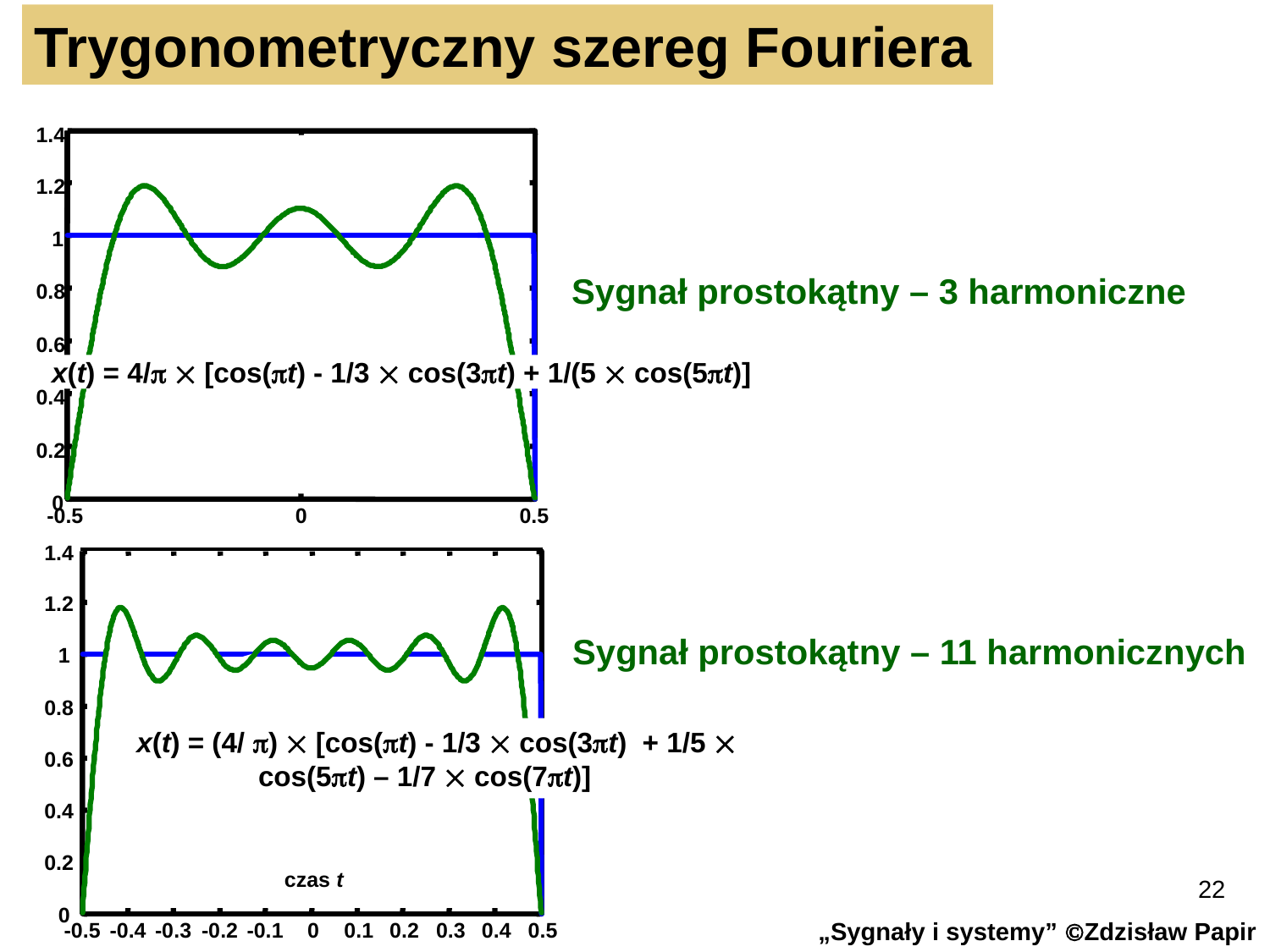

Trygonometryczny szereg Fouriera
1.4

1.2

1

0.8

0.6

x(t) = 4/π × [cos(πt) - 1/3 × cos(3πt) + 1/(5 × cos(5πt)]
0.4

0.2

0

-0.5
0
0.5
Sygnał prostokątny – 3 harmoniczne
1.4

1.2

1

0.8

0.6

0.4

0.2

czas t
0

-0.5
-0.4
-0.3
-0.2
-0.1
0
0.1
0.2
0.3
0.4
0.5

Sygnał prostokątny – 11 harmonicznych
x(t) = (4/ π) × [cos(πt) - 1/3 × cos(3πt)  + 1/5 × cos(5πt) – 1/7 × cos(7πt)]
22
„Sygnały i systemy” ©Zdzisław Papir